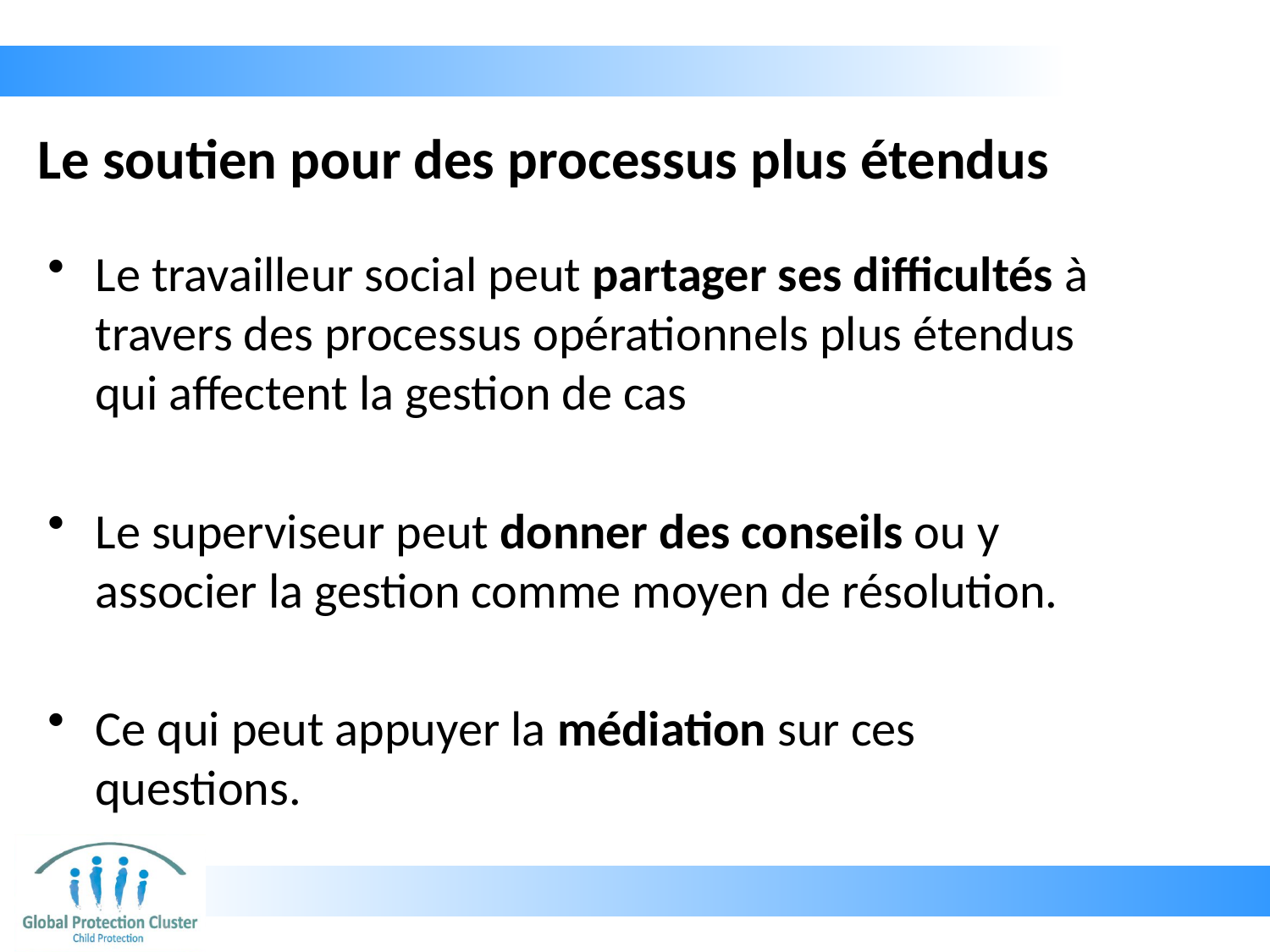

# Le soutien pour des processus plus étendus
Le travailleur social peut partager ses difficultés à travers des processus opérationnels plus étendus qui affectent la gestion de cas

Le superviseur peut donner des conseils ou y associer la gestion comme moyen de résolution.

Ce qui peut appuyer la médiation sur ces 	questions.